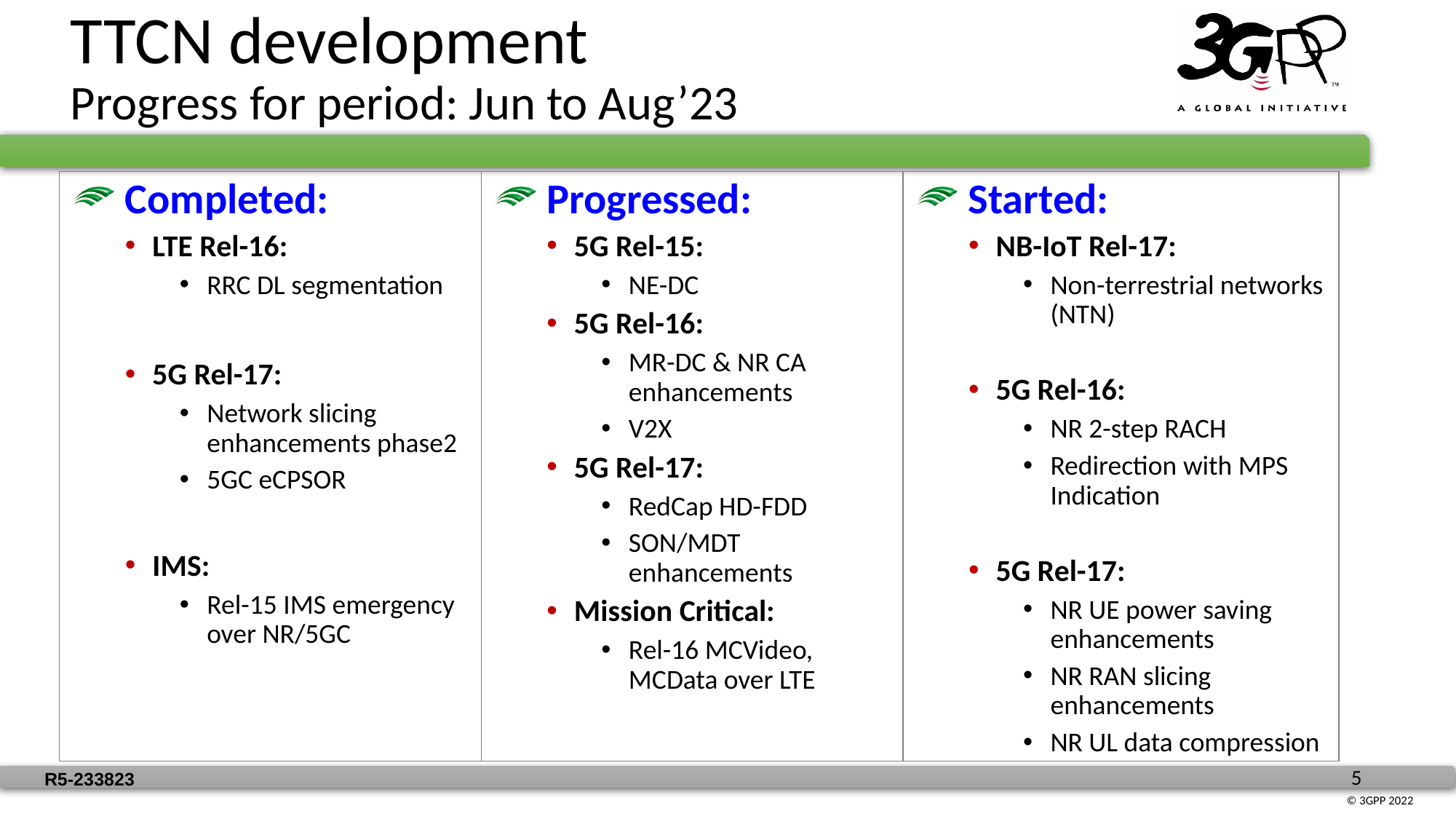

# TTCN development Progress for period: Jun to Aug’23
 Completed:
LTE Rel-16:
RRC DL segmentation

5G Rel-17:
Network slicing enhancements phase2
5GC eCPSOR

IMS:
Rel-15 IMS emergency over NR/5GC

 Progressed:
5G Rel-15:
NE-DC
5G Rel-16:
MR-DC & NR CA enhancements
V2X
5G Rel-17:
RedCap HD-FDD
SON/MDT enhancements
Mission Critical:
Rel-16 MCVideo, MCData over LTE

 Started:
NB-IoT Rel-17:
Non-terrestrial networks (NTN)

5G Rel-16:
NR 2-step RACH
Redirection with MPS Indication

5G Rel-17:
NR UE power saving enhancements
NR RAN slicing enhancements
NR UL data compression